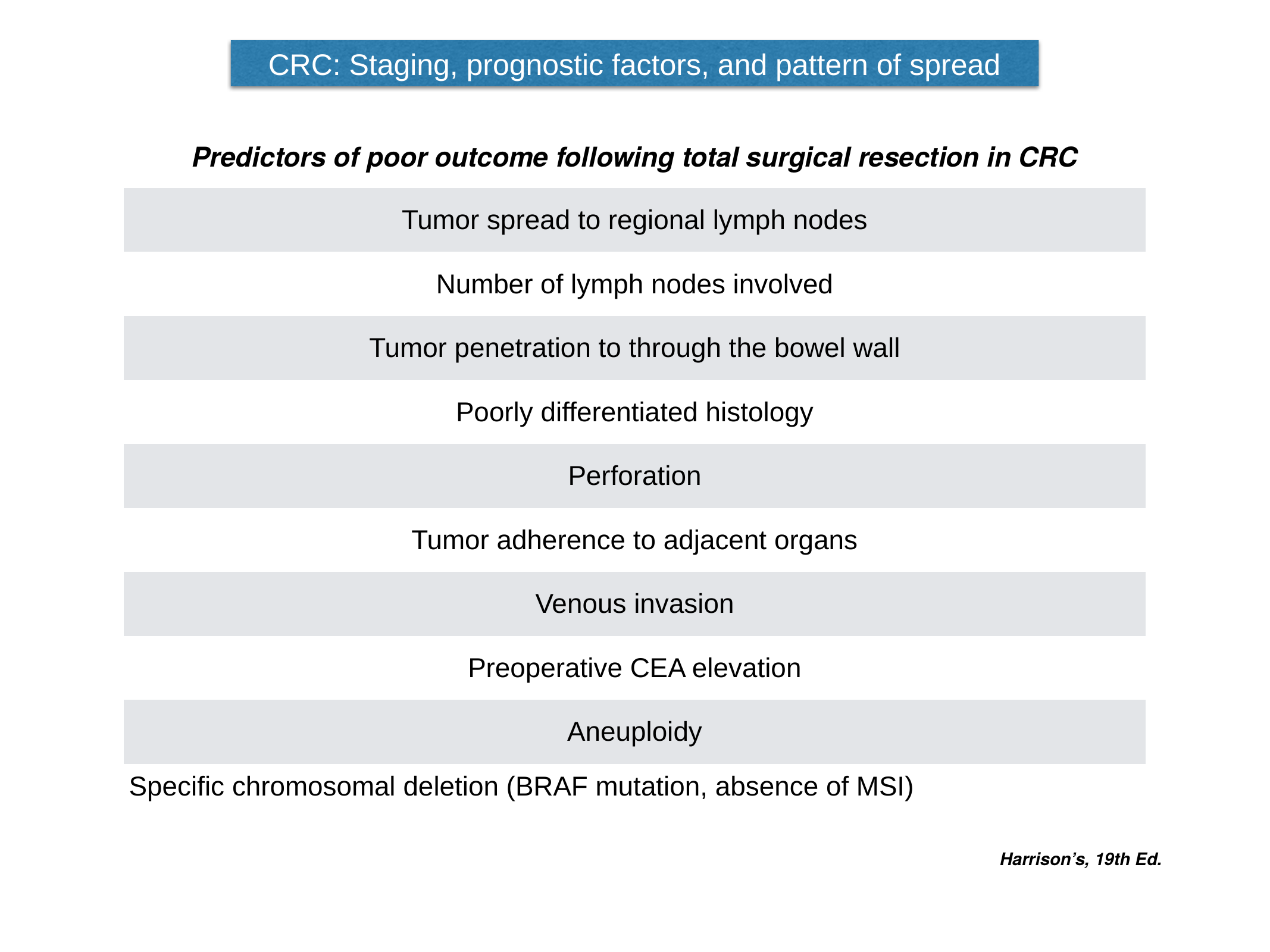

CRC: Staging, prognostic factors, and pattern of spread
| Predictors of poor outcome following total surgical resection in CRC |
| --- |
| Tumor spread to regional lymph nodes |
| Number of lymph nodes involved |
| Tumor penetration to through the bowel wall |
| Poorly differentiated histology |
| Perforation |
| Tumor adherence to adjacent organs |
| Venous invasion |
| Preoperative CEA elevation |
| Aneuploidy |
| Specific chromosomal deletion (BRAF mutation, absence of MSI) |
Harrison’s, 19th Ed.